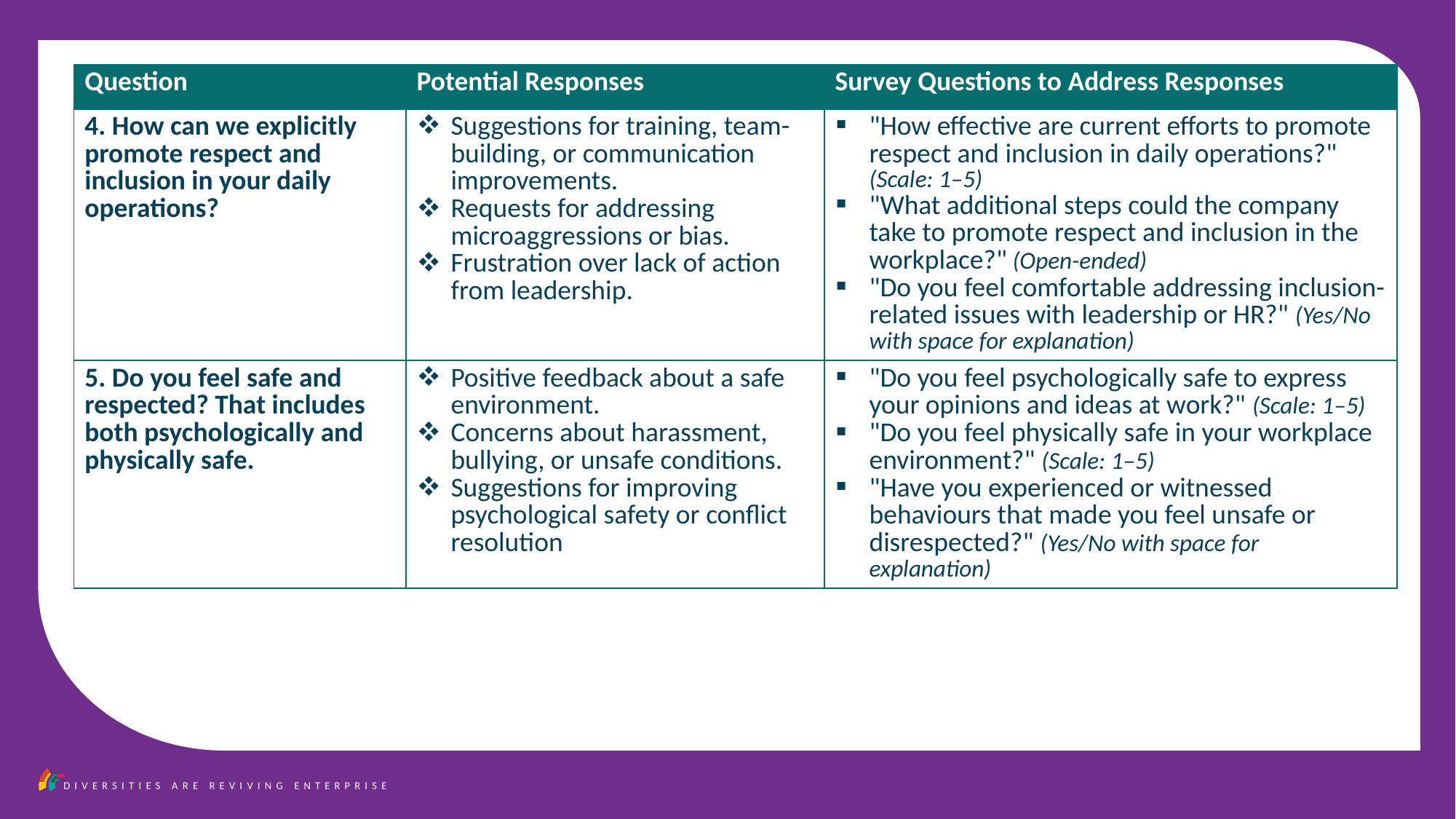

| Question | Potential Responses | Survey Questions to Address Responses |
| --- | --- | --- |
| 4. How can we explicitly promote respect and inclusion in your daily operations? | Suggestions for training, team-building, or communication improvements. Requests for addressing microaggressions or bias. Frustration over lack of action from leadership. | "How effective are current efforts to promote respect and inclusion in daily operations?" (Scale: 1–5) "What additional steps could the company take to promote respect and inclusion in the workplace?" (Open-ended) "Do you feel comfortable addressing inclusion-related issues with leadership or HR?" (Yes/No with space for explanation) |
| 5. Do you feel safe and respected? That includes both psychologically and physically safe. | Positive feedback about a safe environment. Concerns about harassment, bullying, or unsafe conditions. Suggestions for improving psychological safety or conflict resolution | "Do you feel psychologically safe to express your opinions and ideas at work?" (Scale: 1–5) "Do you feel physically safe in your workplace environment?" (Scale: 1–5) "Have you experienced or witnessed behaviours that made you feel unsafe or disrespected?" (Yes/No with space for explanation) |